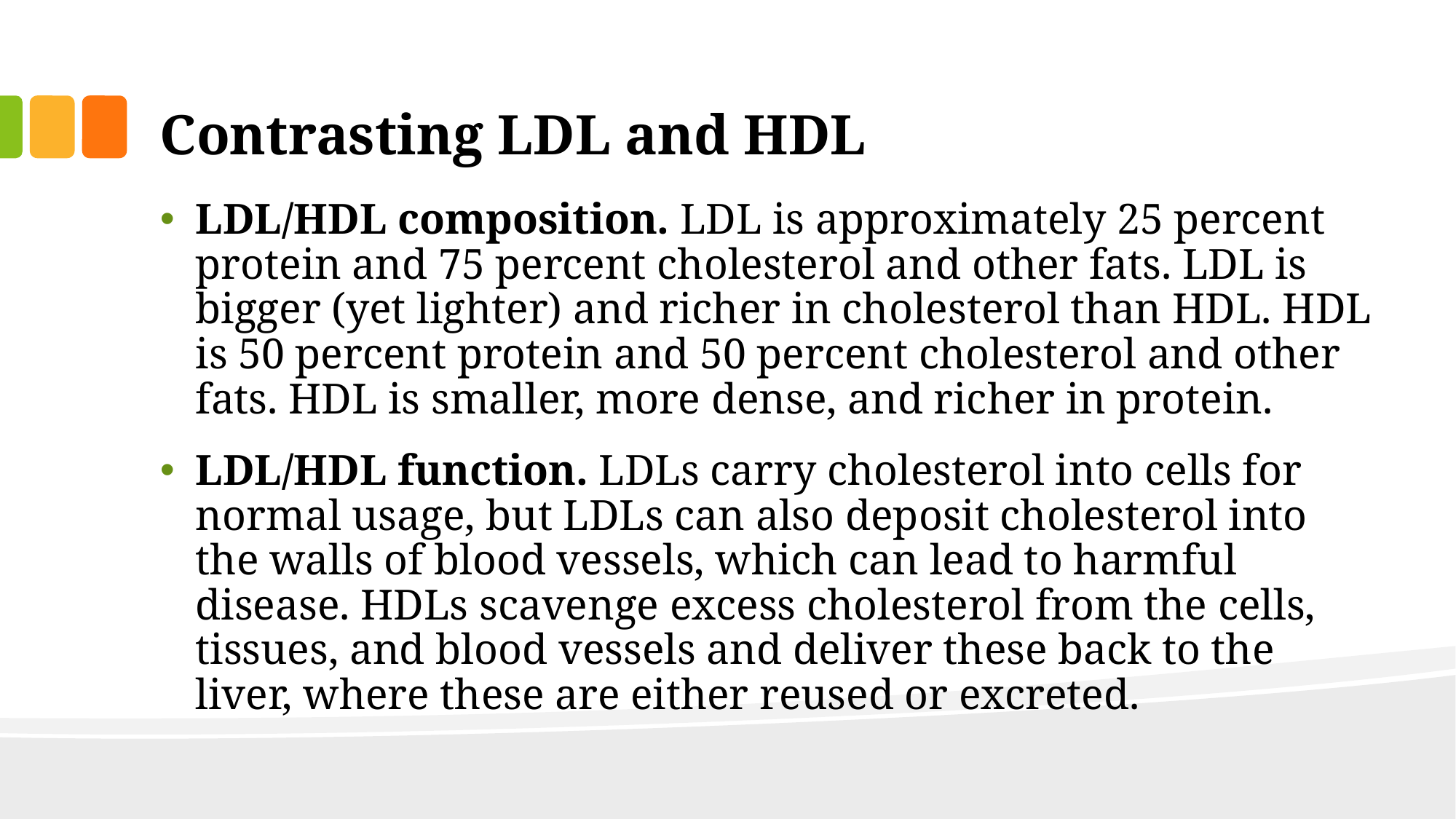

# Contrasting LDL and HDL
LDL/HDL composition. LDL is approximately 25 percent protein and 75 percent cholesterol and other fats. LDL is bigger (yet lighter) and richer in cholesterol than HDL. HDL is 50 percent protein and 50 percent cholesterol and other fats. HDL is smaller, more dense, and richer in protein.
LDL/HDL function. LDLs carry cholesterol into cells for normal usage, but LDLs can also deposit cholesterol into the walls of blood vessels, which can lead to harmful disease. HDLs scavenge excess cholesterol from the cells, tissues, and blood vessels and deliver these back to the liver, where these are either reused or excreted.